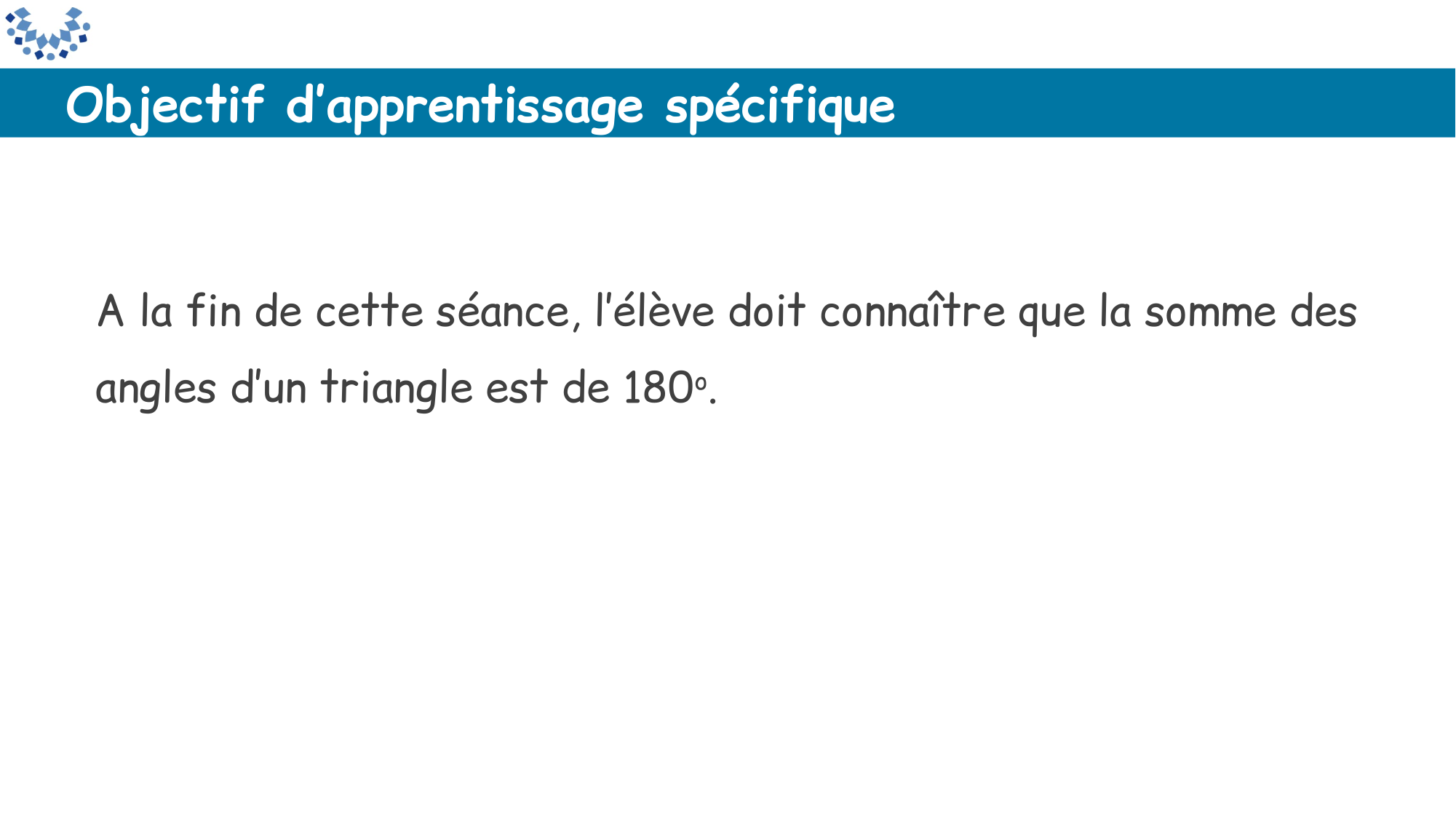

Objectif d’apprentissage spécifique
A la fin de cette séance, l’élève doit connaître que la somme des angles d’un triangle est de 180o.